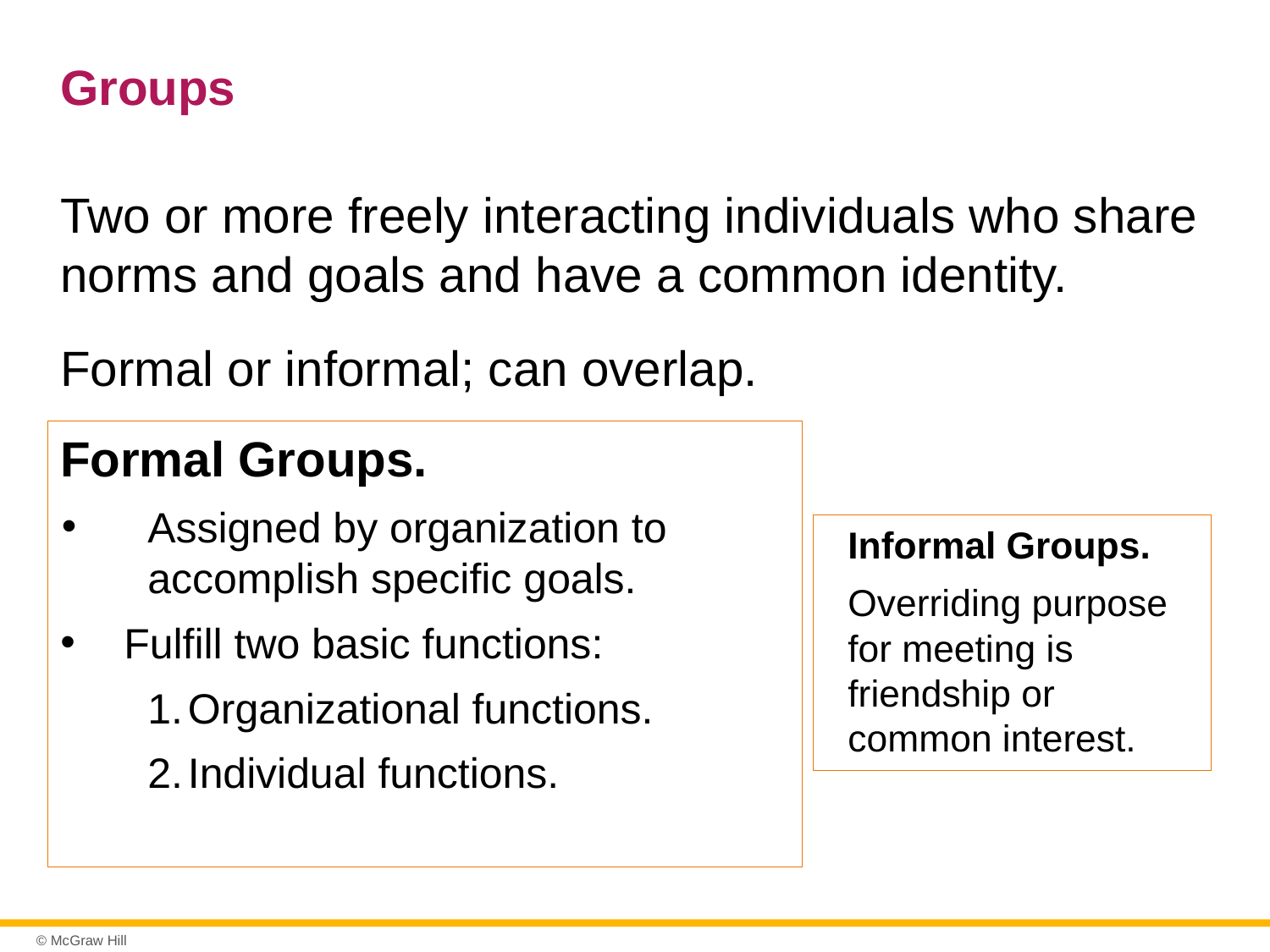

# Groups
Two or more freely interacting individuals who share norms and goals and have a common identity.
Formal or informal; can overlap.
Formal Groups.
Assigned by organization to accomplish specific goals.
Fulfill two basic functions:
Organizational functions.
Individual functions.
Informal Groups.
Overriding purpose for meeting is friendship or common interest.